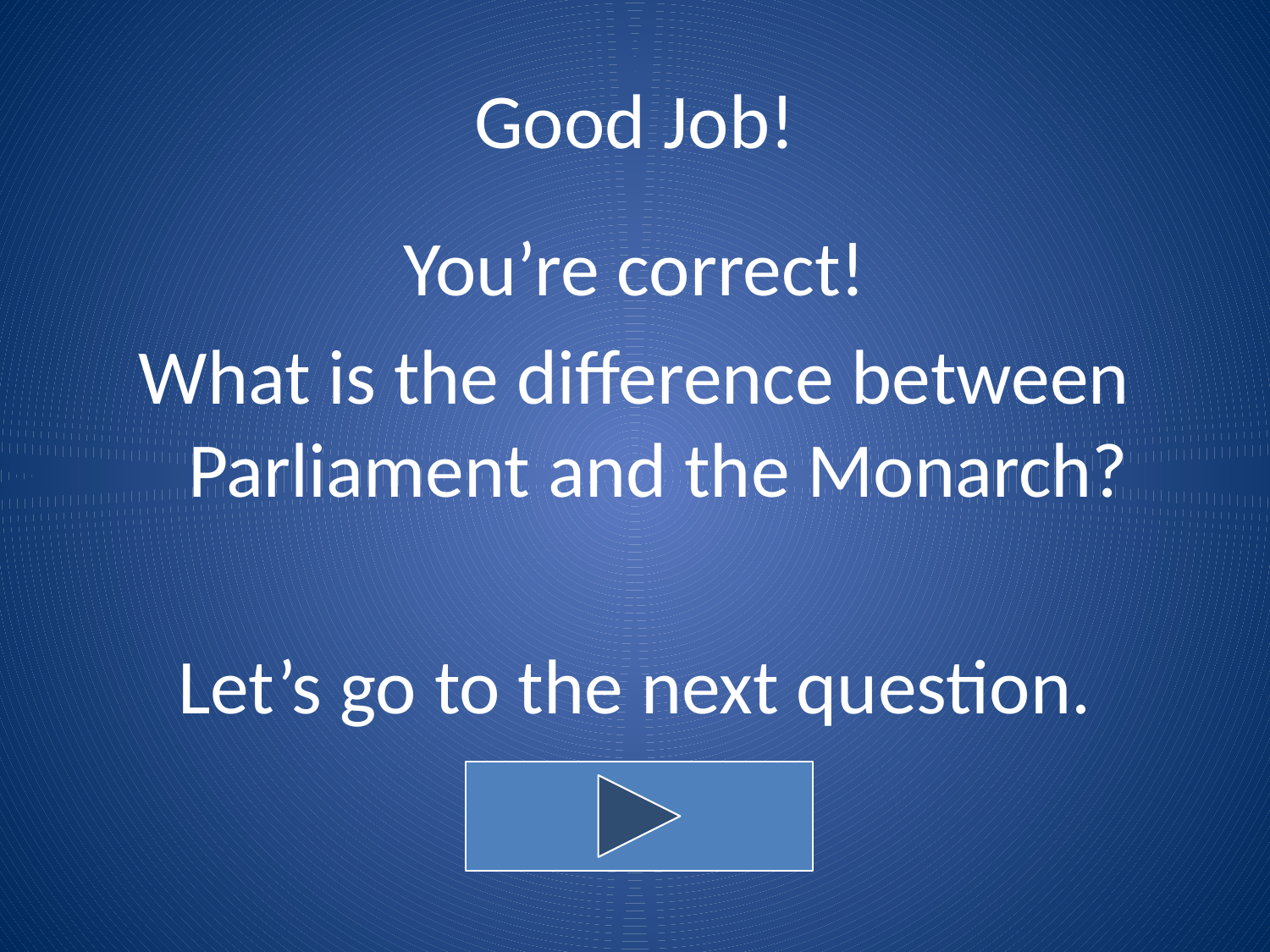

# Good Job!
You’re correct!
What is the difference between Parliament and the Monarch?

Let’s go to the next question.